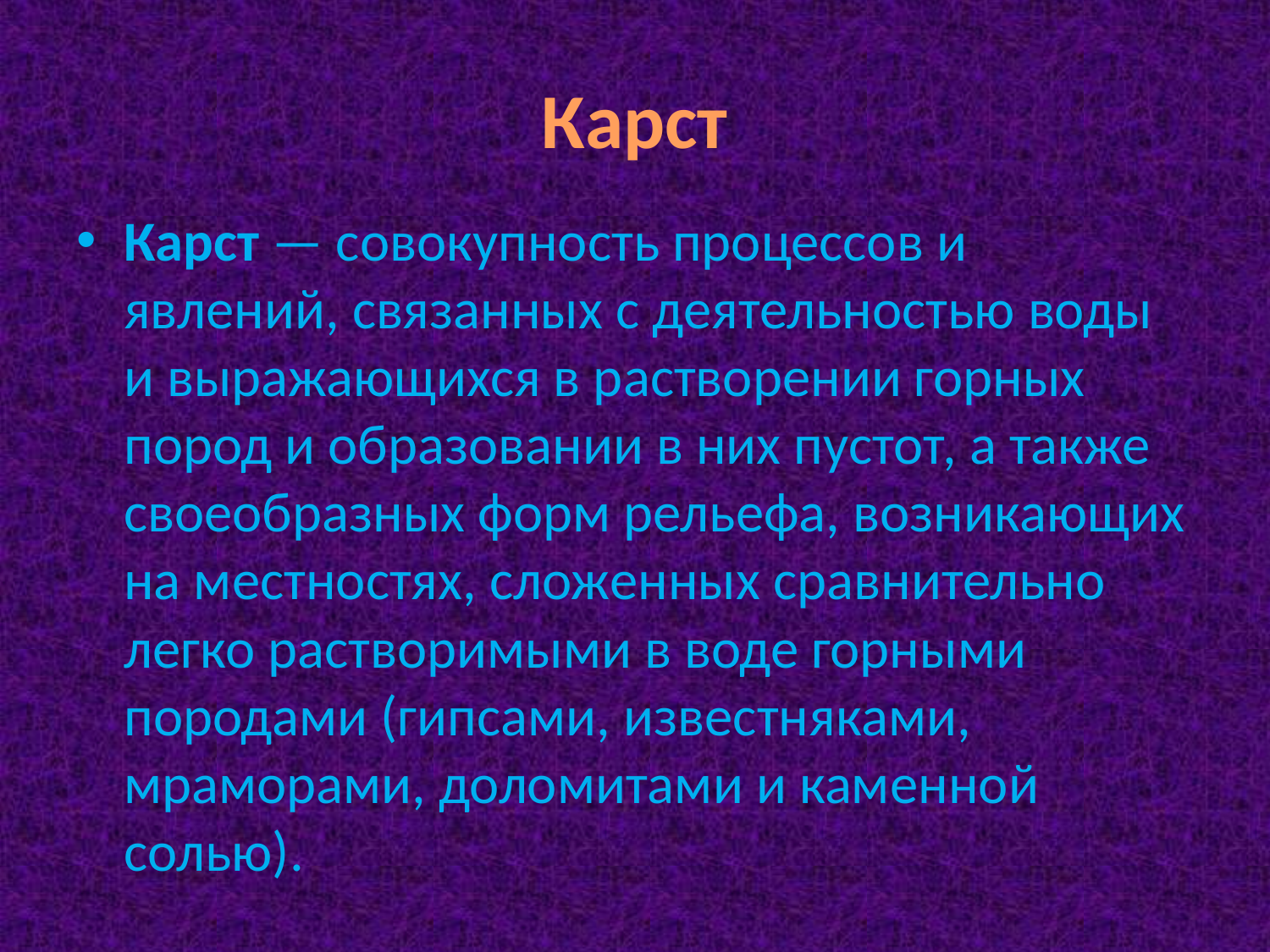

# Карст
Карст — совокупность процессов и явлений, связанных с деятельностью воды и выражающихся в растворении горных пород и образовании в них пустот, а также своеобразных форм рельефа, возникающих на местностях, сложенных сравнительно легко растворимыми в воде горными породами (гипсами, известняками, мраморами, доломитами и каменной солью).